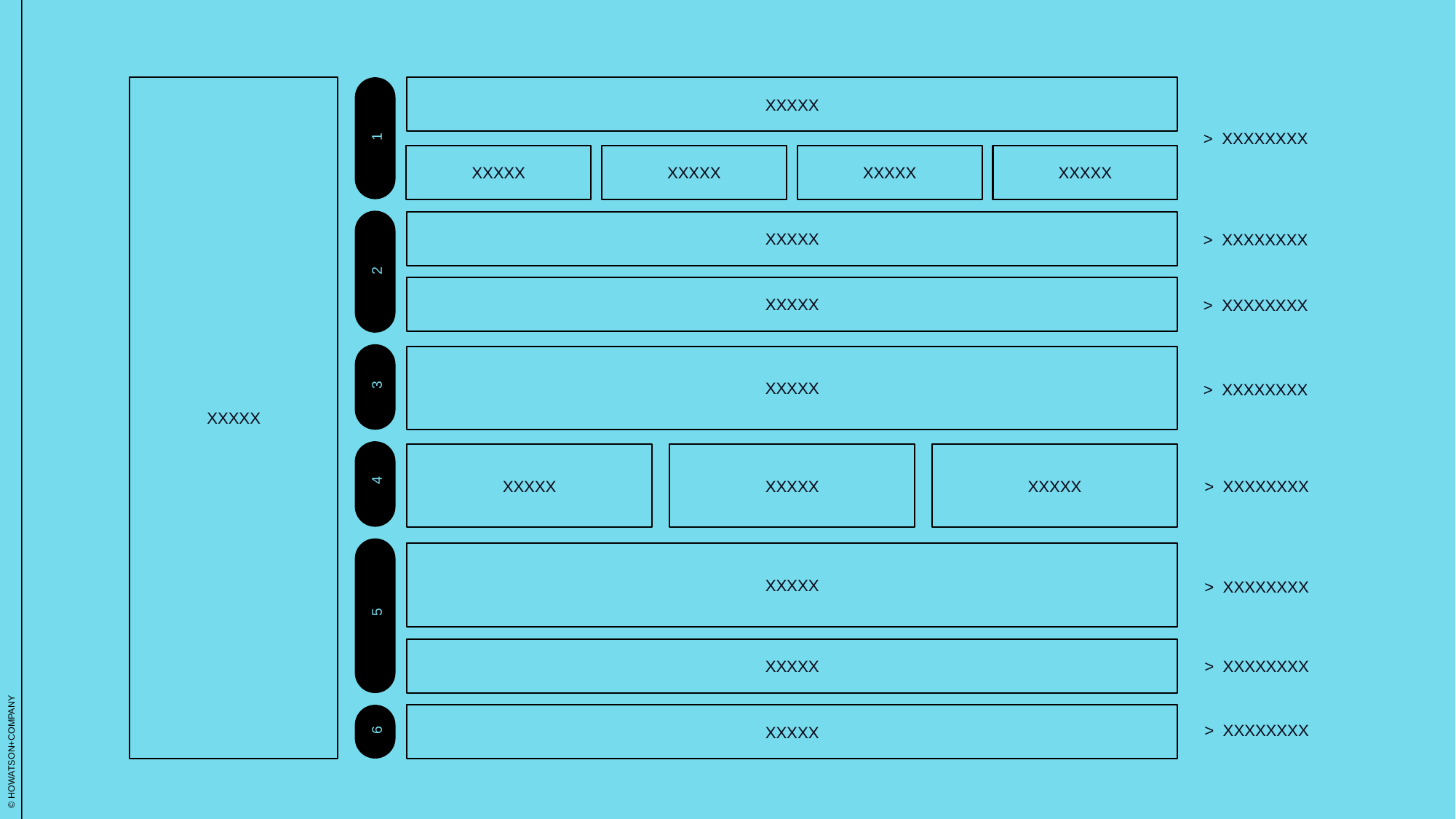

XXXXX

XXXXX
>  XXXXXXXX
1
XXXXX
XXXXX
XXXXX
XXXXX

XXXXX
>  XXXXXXXX
2
XXXXX
>  XXXXXXXX

XXXXX
>  XXXXXXXX
3

XXXXX
XXXXX
XXXXX
>  XXXXXXXX
4

XXXXX
>  XXXXXXXX
5
>  XXXXXXXX
XXXXX
>  XXXXXXXX

XXXXX
6